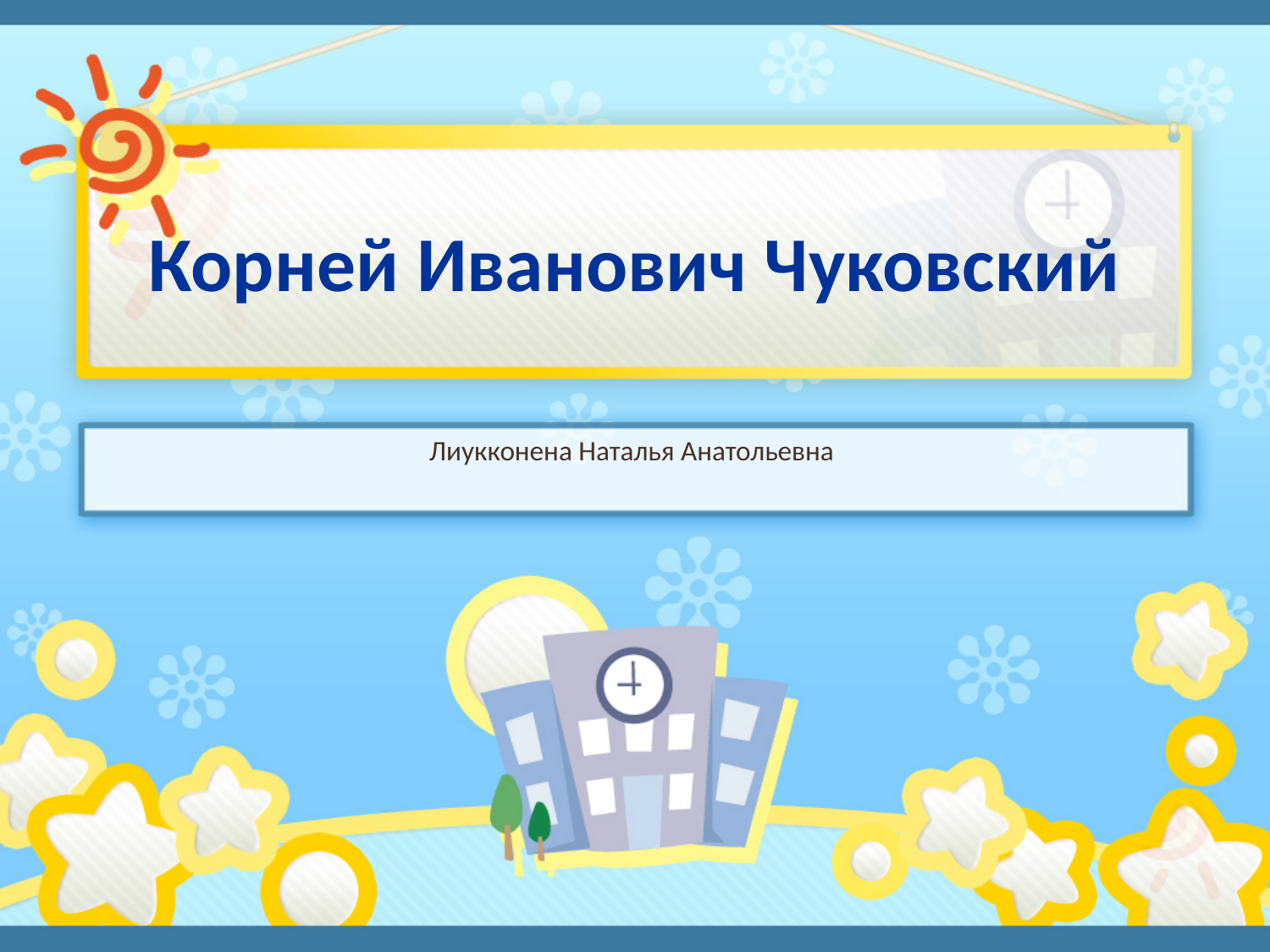

# Корней Иванович Чуковский
Лиукконена Наталья Анатольевна